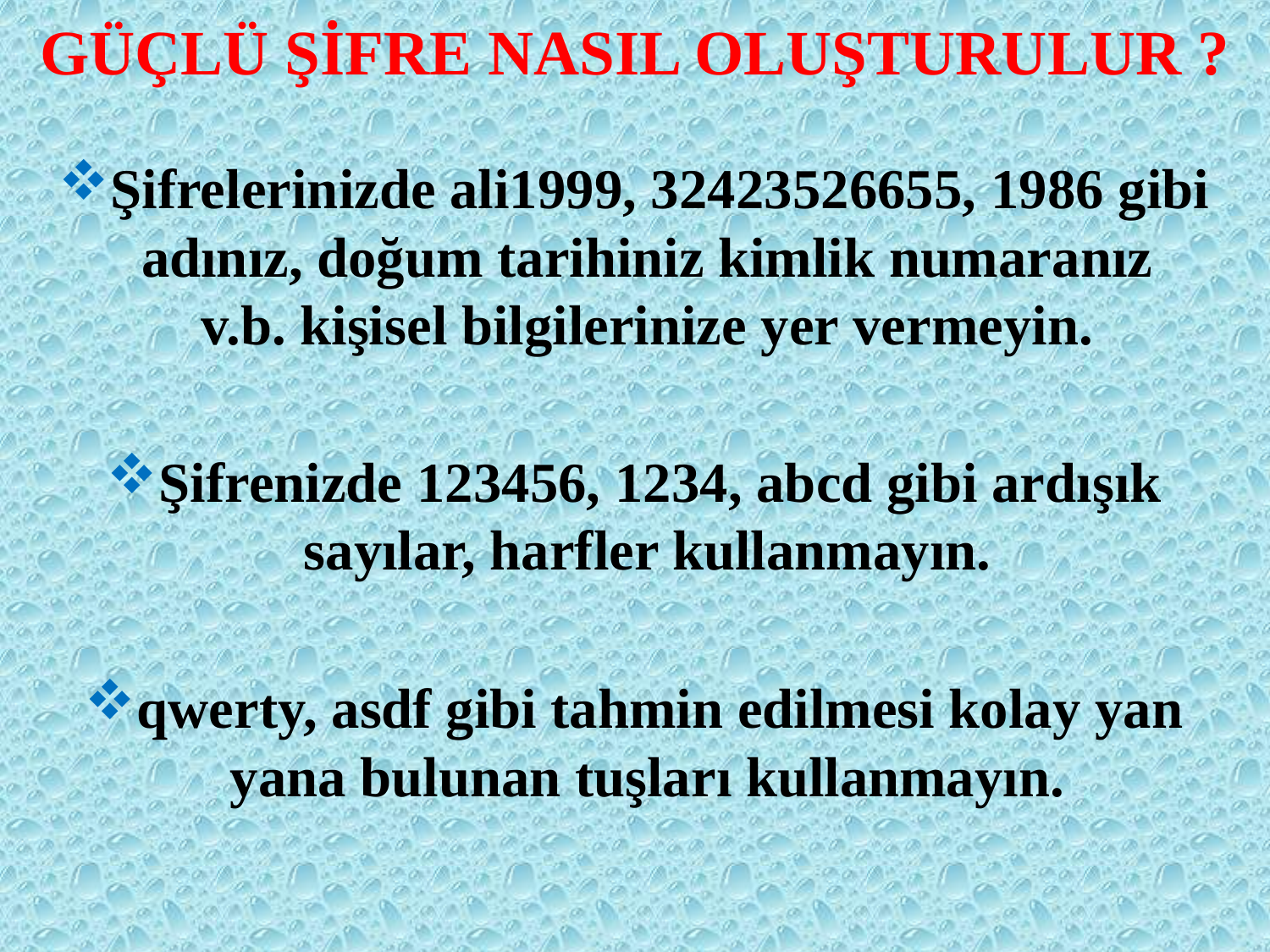

# GÜÇLÜ ŞİFRE NASIL OLUŞTURULUR ?
Şifrelerinizde ali1999, 32423526655, 1986 gibi adınız, doğum tarihiniz kimlik numaranız  v.b. kişisel bilgilerinize yer vermeyin.

Şifrenizde 123456, 1234, abcd gibi ardışık sayılar, harfler kullanmayın.

qwerty, asdf gibi tahmin edilmesi kolay yan yana bulunan tuşları kullanmayın.